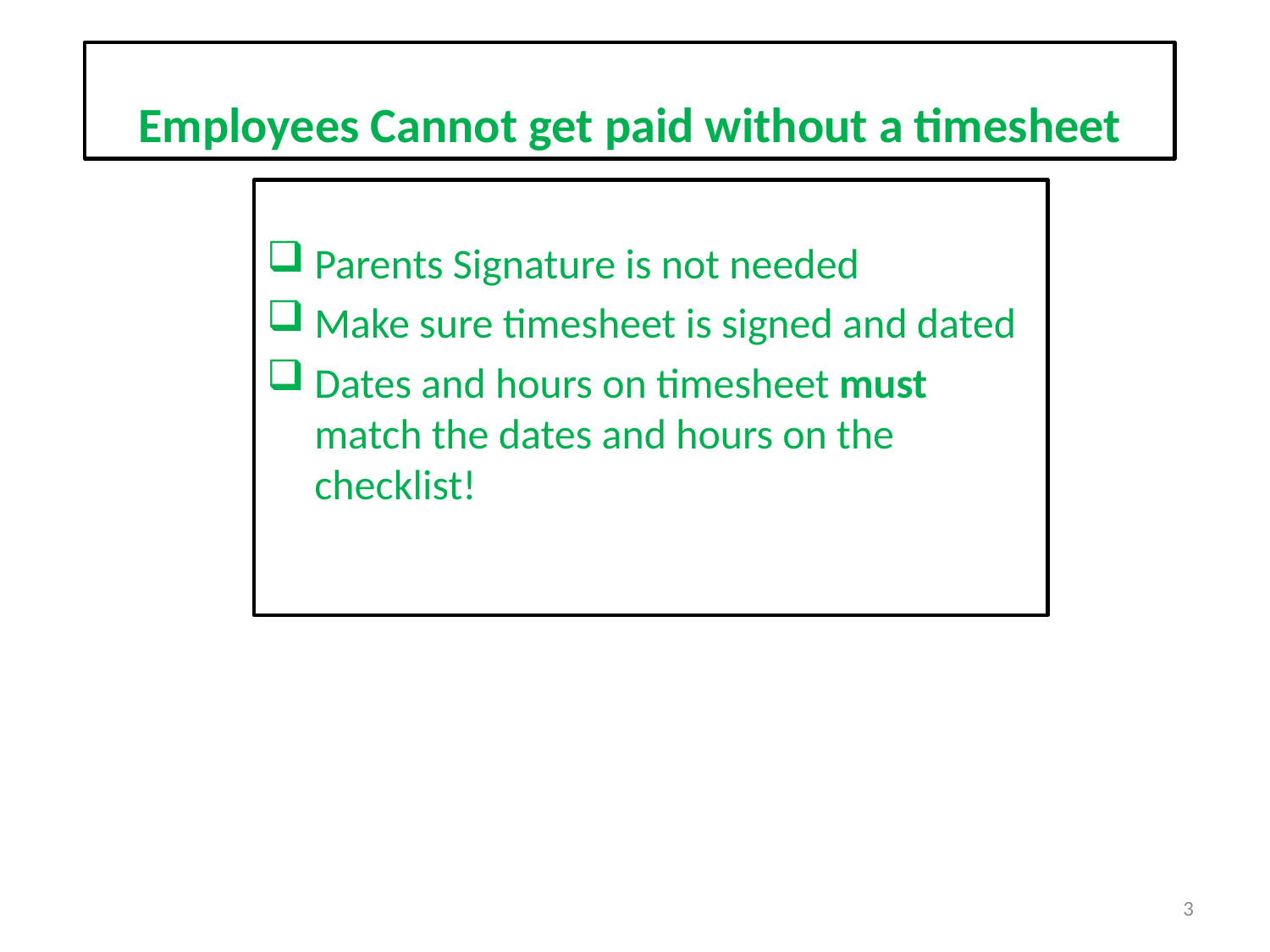

# Employees Cannot get paid without a timesheet

Parents Signature is not needed
Make sure timesheet is signed and dated
Dates and hours on timesheet must match the dates and hours on the checklist!
3